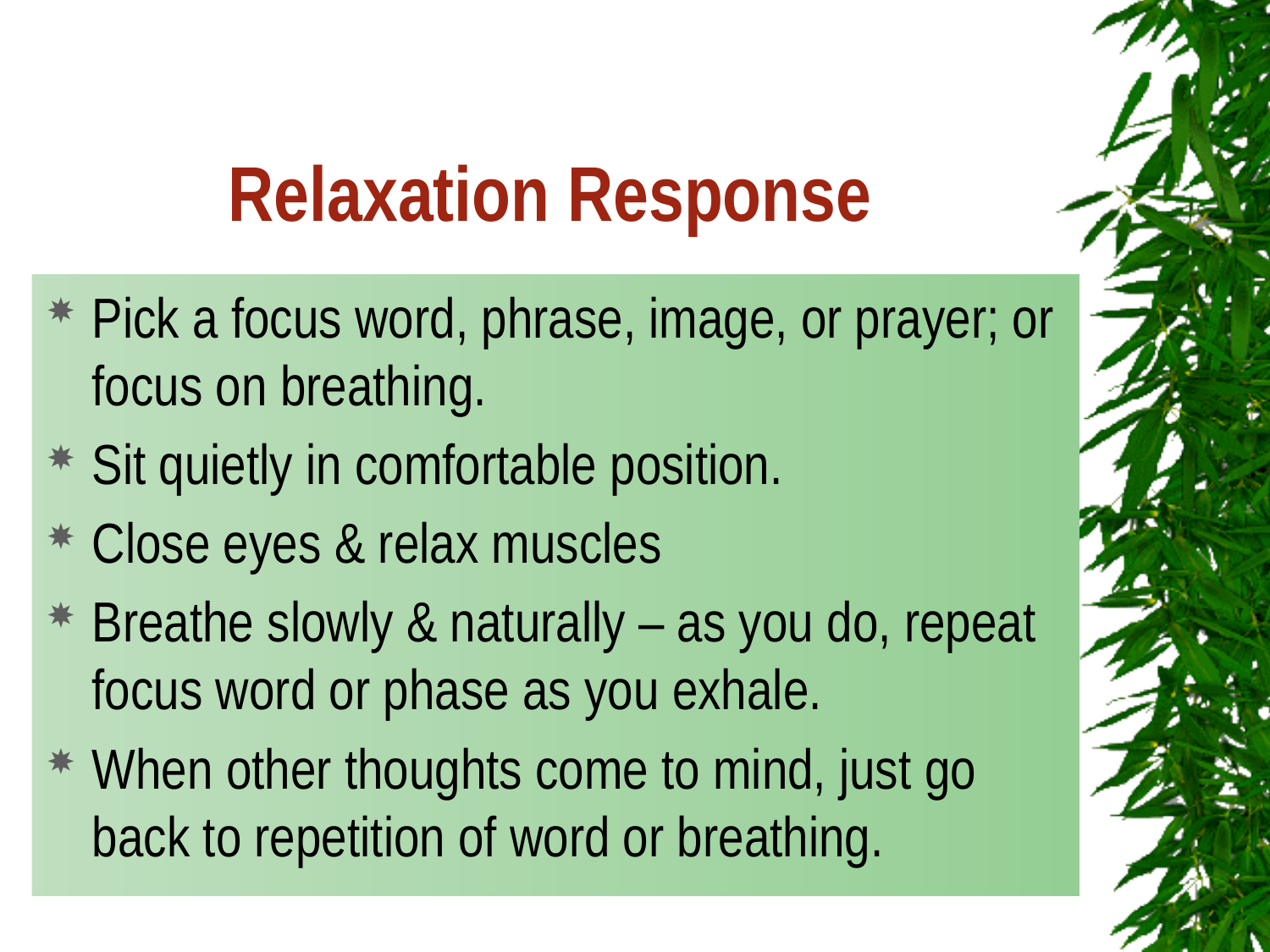

# Relaxation Response
Pick a focus word, phrase, image, or prayer; or focus on breathing.
Sit quietly in comfortable position.
Close eyes & relax muscles
Breathe slowly & naturally – as you do, repeat focus word or phase as you exhale.
When other thoughts come to mind, just go back to repetition of word or breathing.